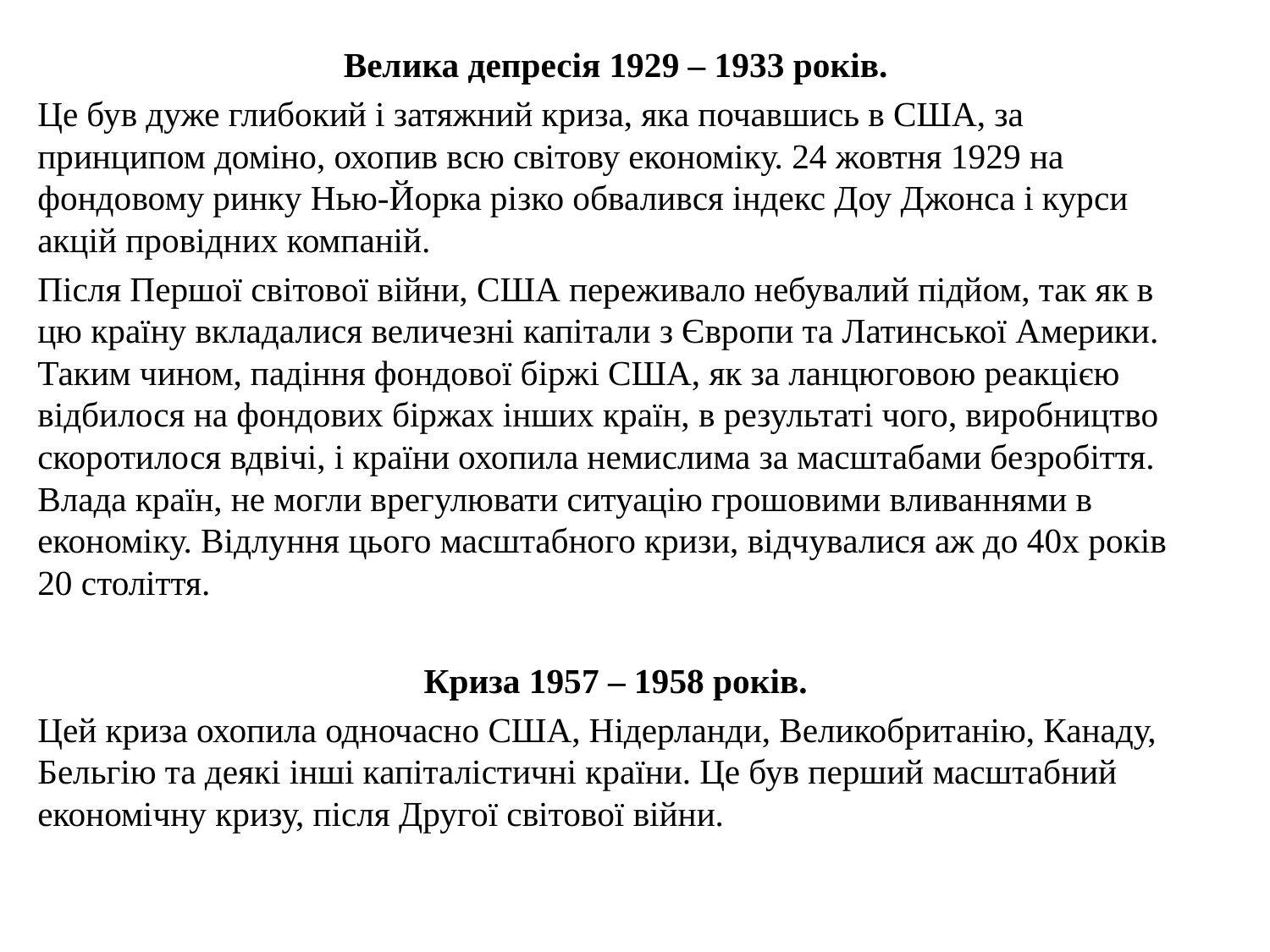

Велика депресія 1929 – 1933 років.
Це був дуже глибокий і затяжний криза, яка почавшись в США, за принципом доміно, охопив всю світову економіку. 24 жовтня 1929 на фондовому ринку Нью-Йорка різко обвалився індекс Доу Джонса і курси акцій провідних компаній.
Після Першої світової війни, США переживало небувалий підйом, так як в цю країну вкладалися величезні капітали з Європи та Латинської Америки. Таким чином, падіння фондової біржі США, як за ланцюговою реакцією відбилося на фондових біржах інших країн, в результаті чого, виробництво скоротилося вдвічі, і країни охопила немислима за масштабами безробіття. Влада країн, не могли врегулювати ситуацію грошовими вливаннями в економіку. Відлуння цього масштабного кризи, відчувалися аж до 40х років 20 століття.

Криза 1957 – 1958 років.
Цей криза охопила одночасно США, Нідерланди, Великобританію, Канаду, Бельгію та деякі інші капіталістичні країни. Це був перший масштабний економічну кризу, після Другої світової війни.